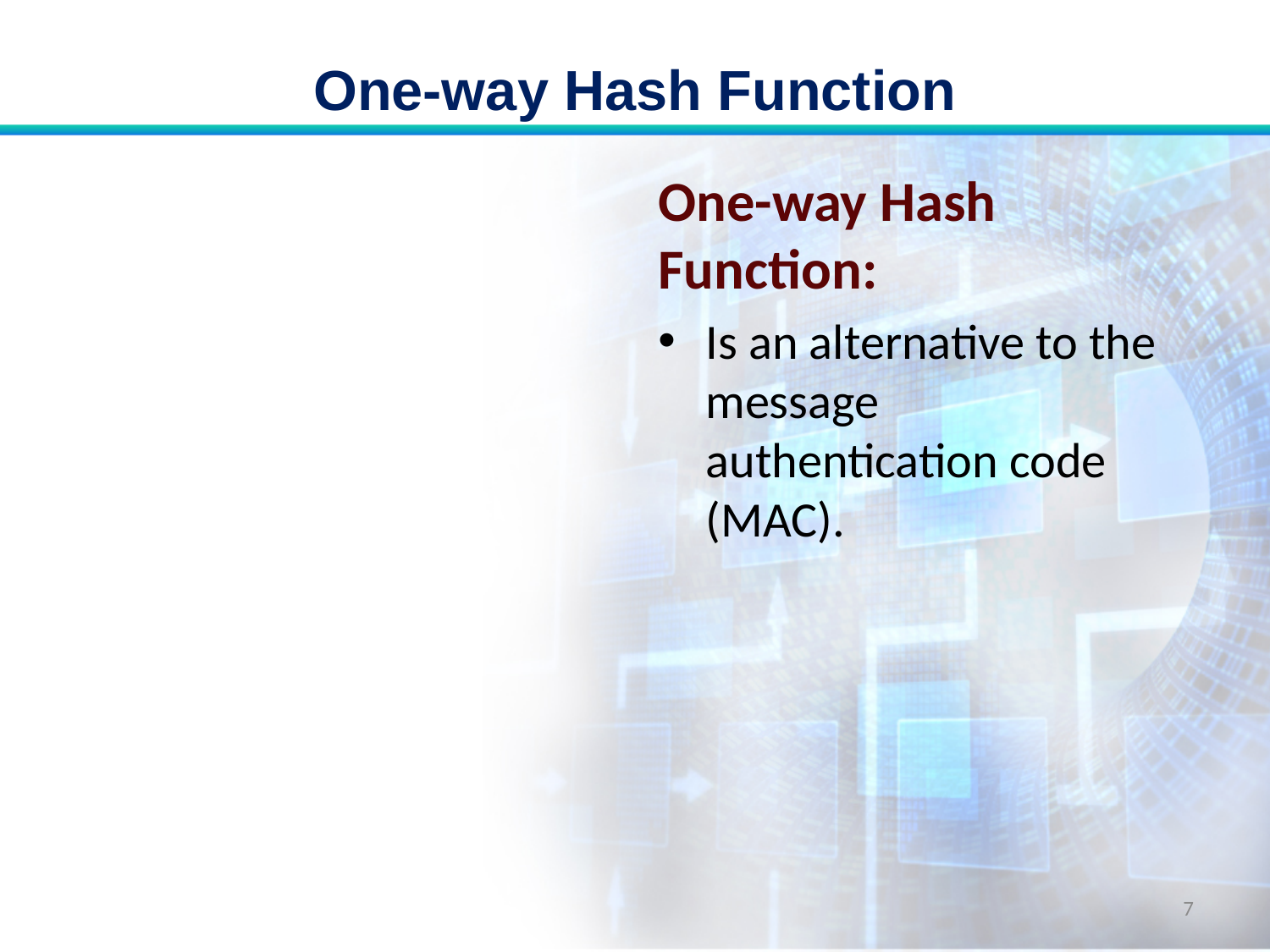

# One-way Hash Function
One-way Hash Function:
Is an alternative to the message authentication code (MAC).

7